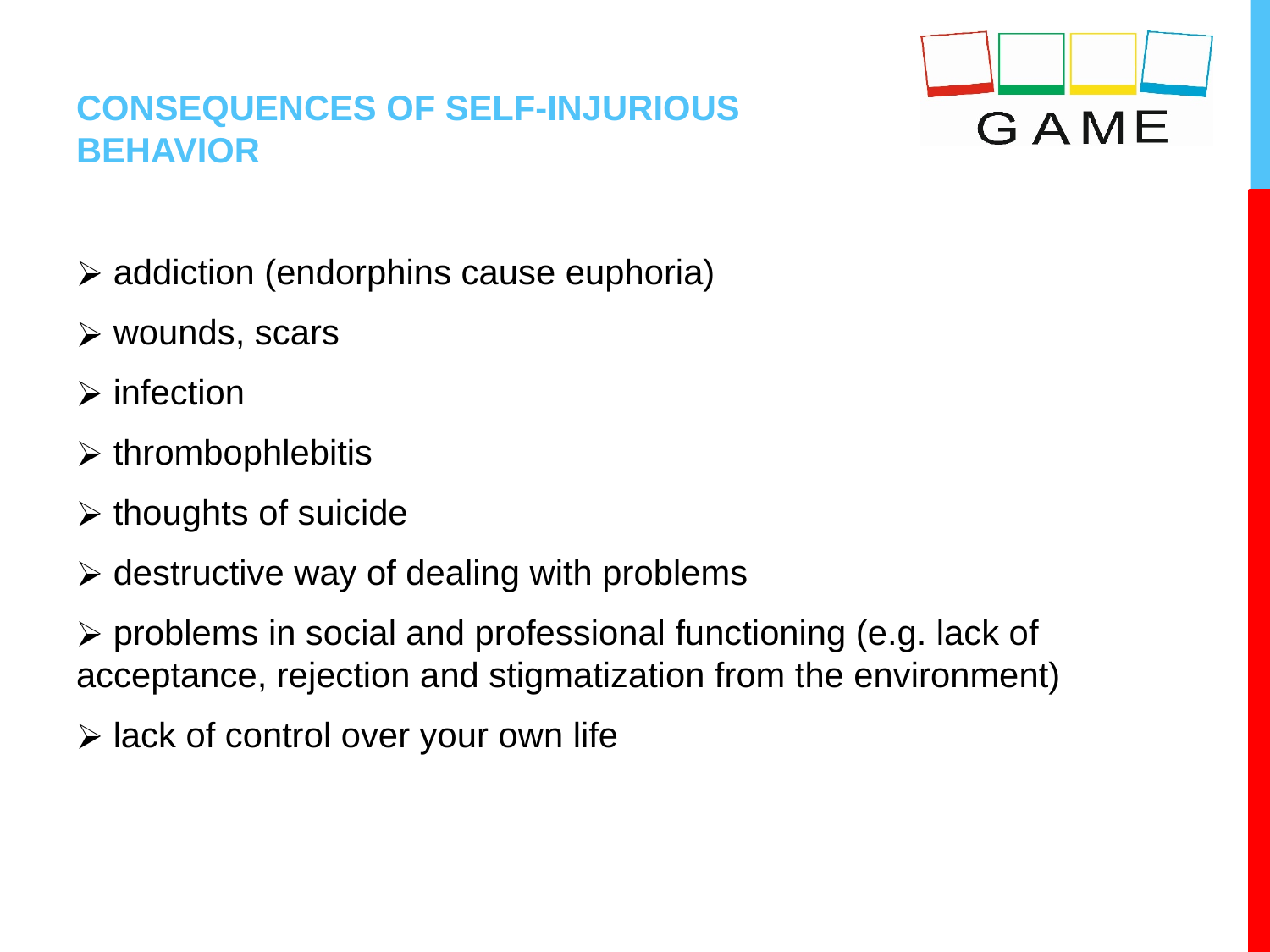

# CONSEQUENCES OF SELF-INJURIOUS BEHAVIOR
 addiction (endorphins cause euphoria)
 wounds, scars
 infection
 thrombophlebitis
 thoughts of suicide
 destructive way of dealing with problems
 problems in social and professional functioning (e.g. lack of acceptance, rejection and stigmatization from the environment)
 lack of control over your own life